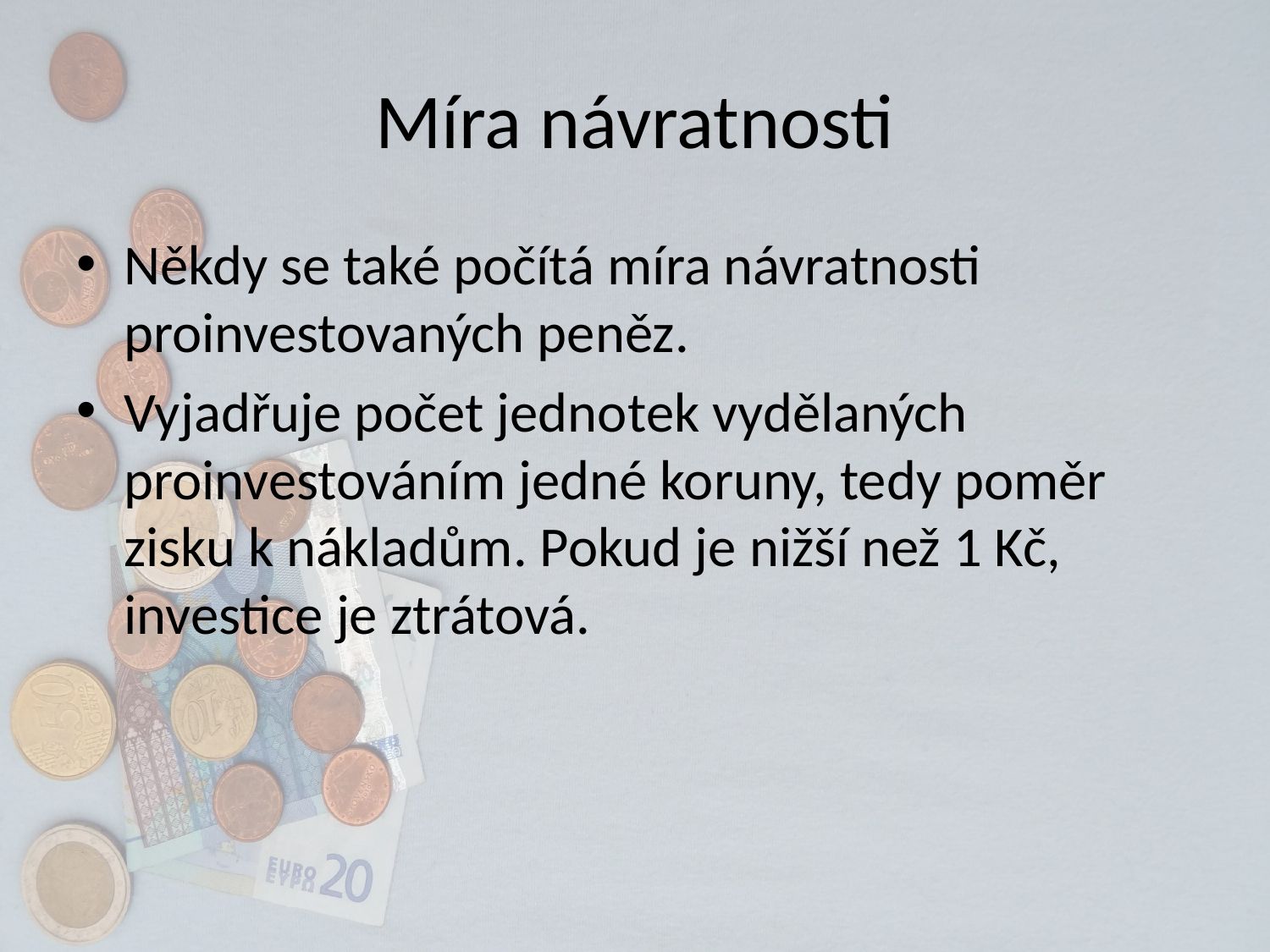

# Míra návratnosti
Někdy se také počítá míra návratnosti proinvestovaných peněz.
Vyjadřuje počet jednotek vydělaných proinvestováním jedné koruny, tedy poměr zisku k nákladům. Pokud je nižší než 1 Kč, investice je ztrátová.